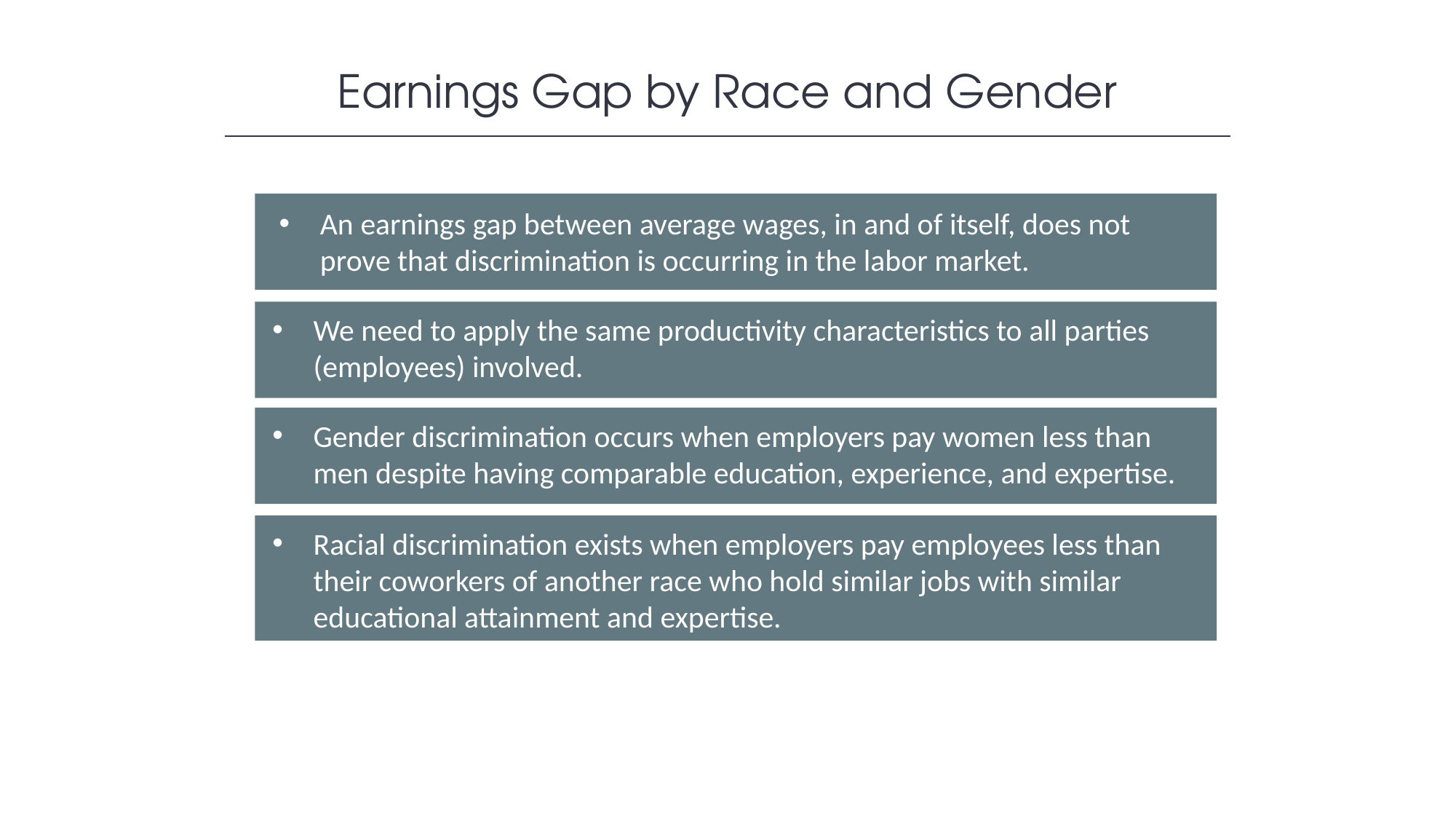

Earnings Gap by Race and Gender

An earnings gap between average wages, in and of itself, does not prove that discrimination is occurring in the labor market.

We need to apply the same productivity characteristics to all parties (employees) involved.

Gender discrimination occurs when employers pay women less than men despite having comparable education, experience, and expertise.

Racial discrimination exists when employers pay employees less than their coworkers of another race who hold similar jobs with similar educational attainment and expertise.